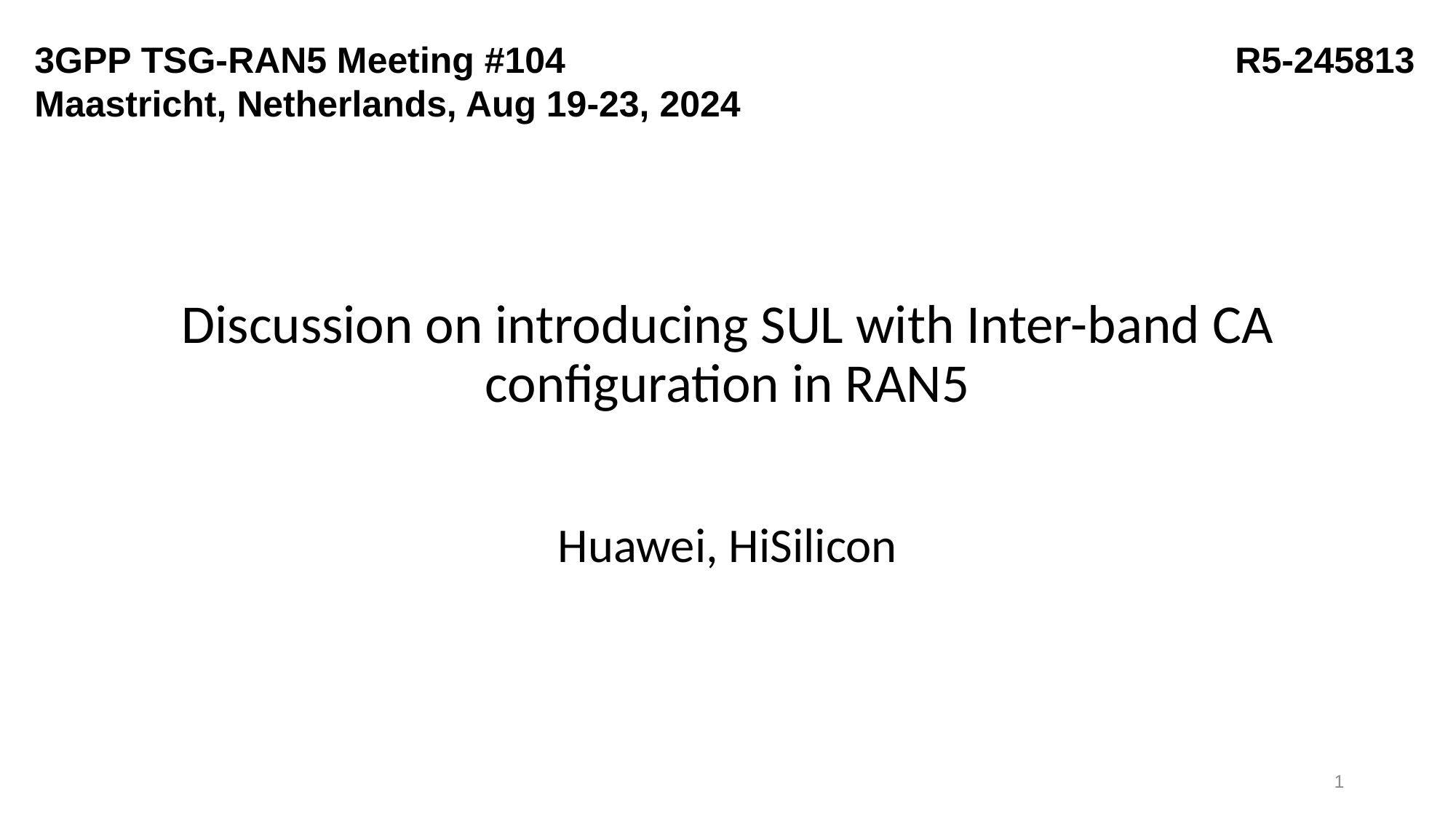

3GPP TSG-RAN5 Meeting #104  						R5-245813
Maastricht, Netherlands, Aug 19-23, 2024
# Discussion on introducing SUL with Inter-band CA configuration in RAN5
Huawei, HiSilicon
1